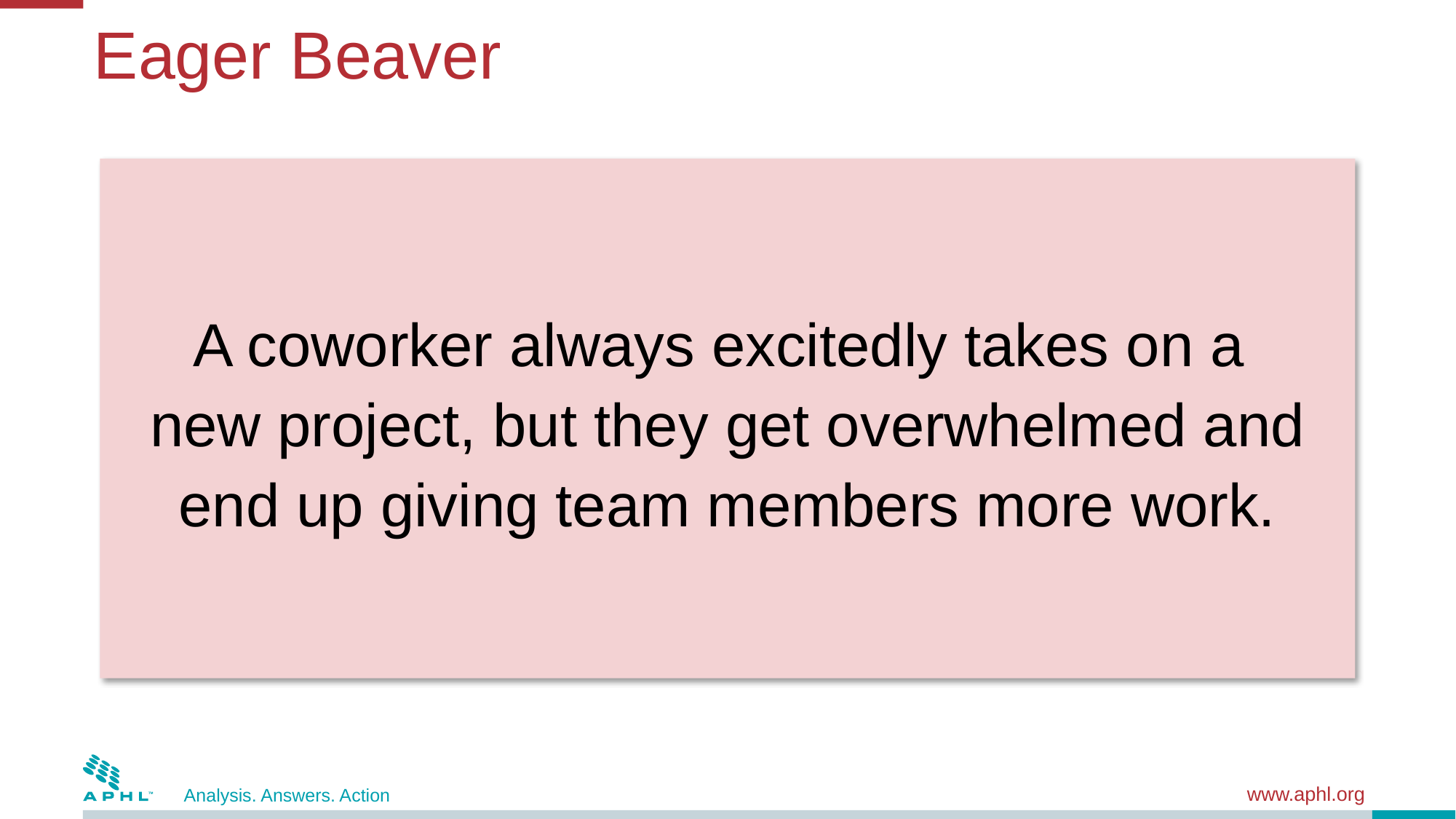

# Eager Beaver
A coworker always excitedly takes on a
new project, but they get overwhelmed and end up giving team members more work.